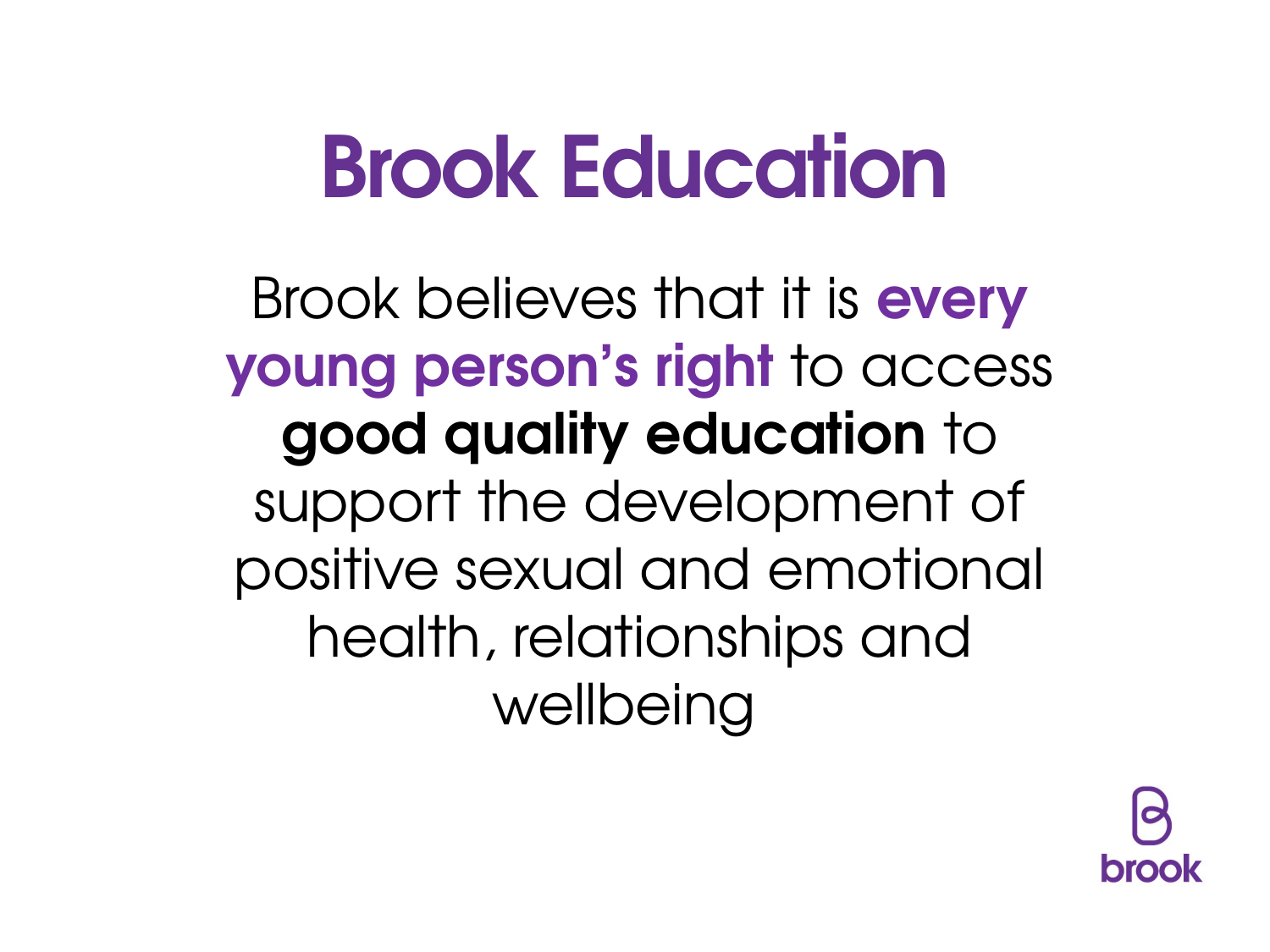

# Brook Education
Brook believes that it is every young person’s right to access good quality education to support the development of positive sexual and emotional health, relationships and wellbeing